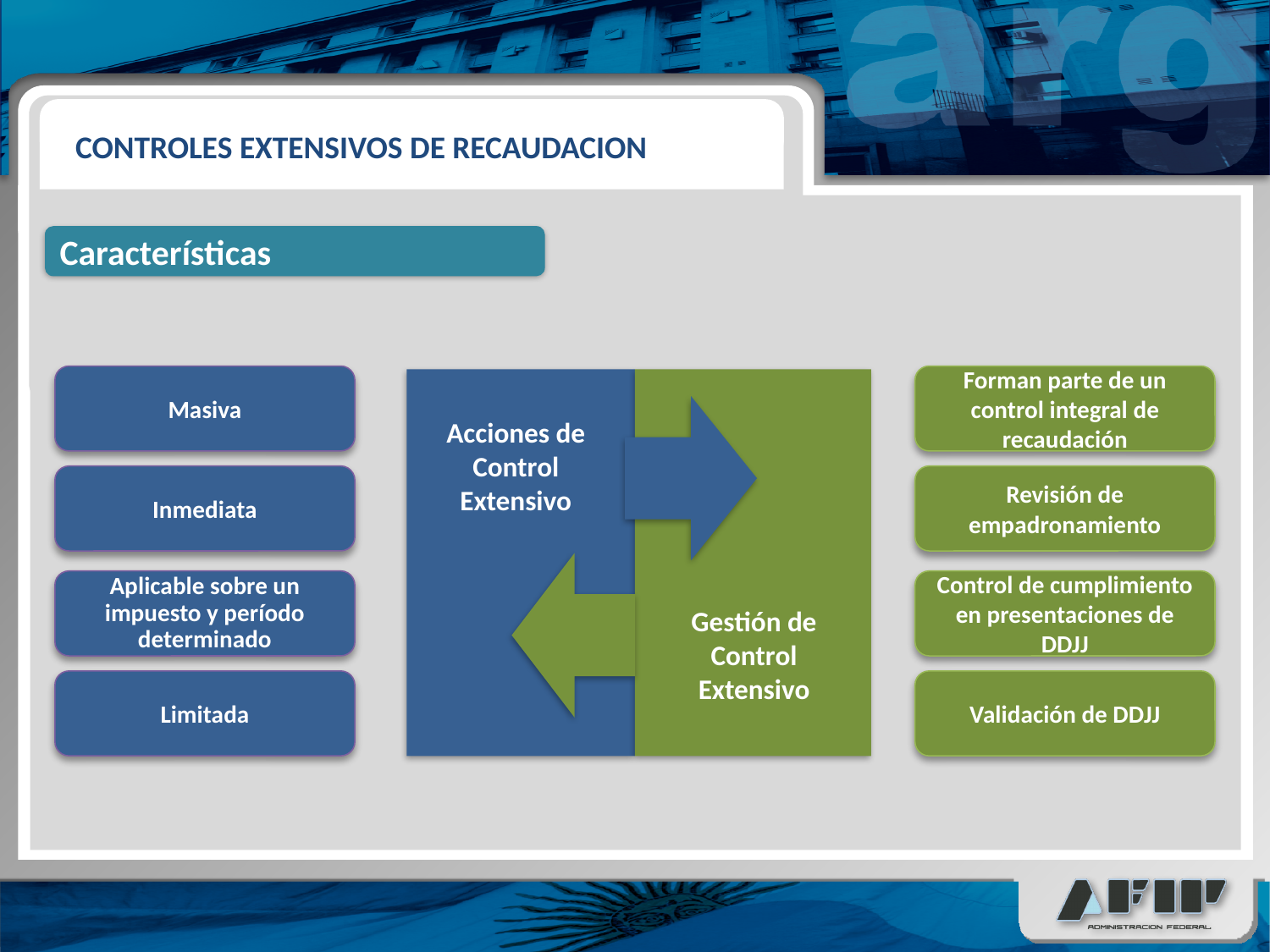

CONTROLES EXTENSIVOS DE RECAUDACION
Características
Masiva
Forman parte de un control integral de recaudación

Acciones de Control Extensivo

Gestión de Control Extensivo
Inmediata
Revisión de empadronamiento
Aplicable sobre un impuesto y período determinado
Control de cumplimiento en presentaciones de DDJJ
Limitada
Validación de DDJJ